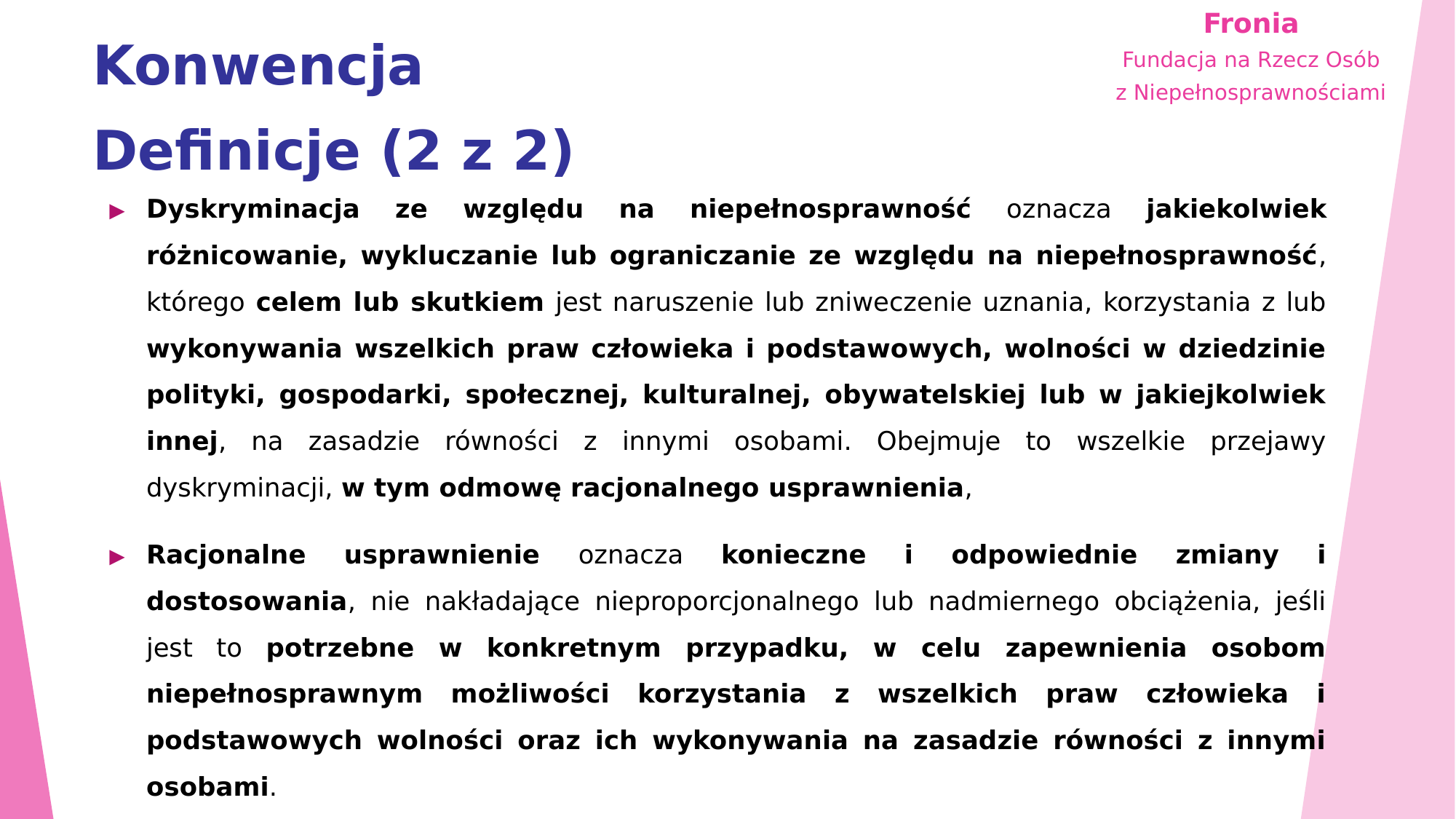

# Konwencja Definicje (2 z 2)
Dyskryminacja ze względu na niepełnosprawność oznacza jakiekolwiek różnicowanie, wykluczanie lub ograniczanie ze względu na niepełnosprawność, którego celem lub skutkiem jest naruszenie lub zniweczenie uznania, korzystania z lub wykonywania wszelkich praw człowieka i podstawowych, wolności w dziedzinie polityki, gospodarki, społecznej, kulturalnej, obywatelskiej lub w jakiejkolwiek innej, na zasadzie równości z innymi osobami. Obejmuje to wszelkie przejawy dyskryminacji, w tym odmowę racjonalnego usprawnienia,
Racjonalne usprawnienie oznacza konieczne i odpowiednie zmiany i dostosowania, nie nakładające nieproporcjonalnego lub nadmiernego obciążenia, jeśli jest to potrzebne w konkretnym przypadku, w celu zapewnienia osobom niepełnosprawnym możliwości korzystania z wszelkich praw człowieka i podstawowych wolności oraz ich wykonywania na zasadzie równości z innymi osobami.